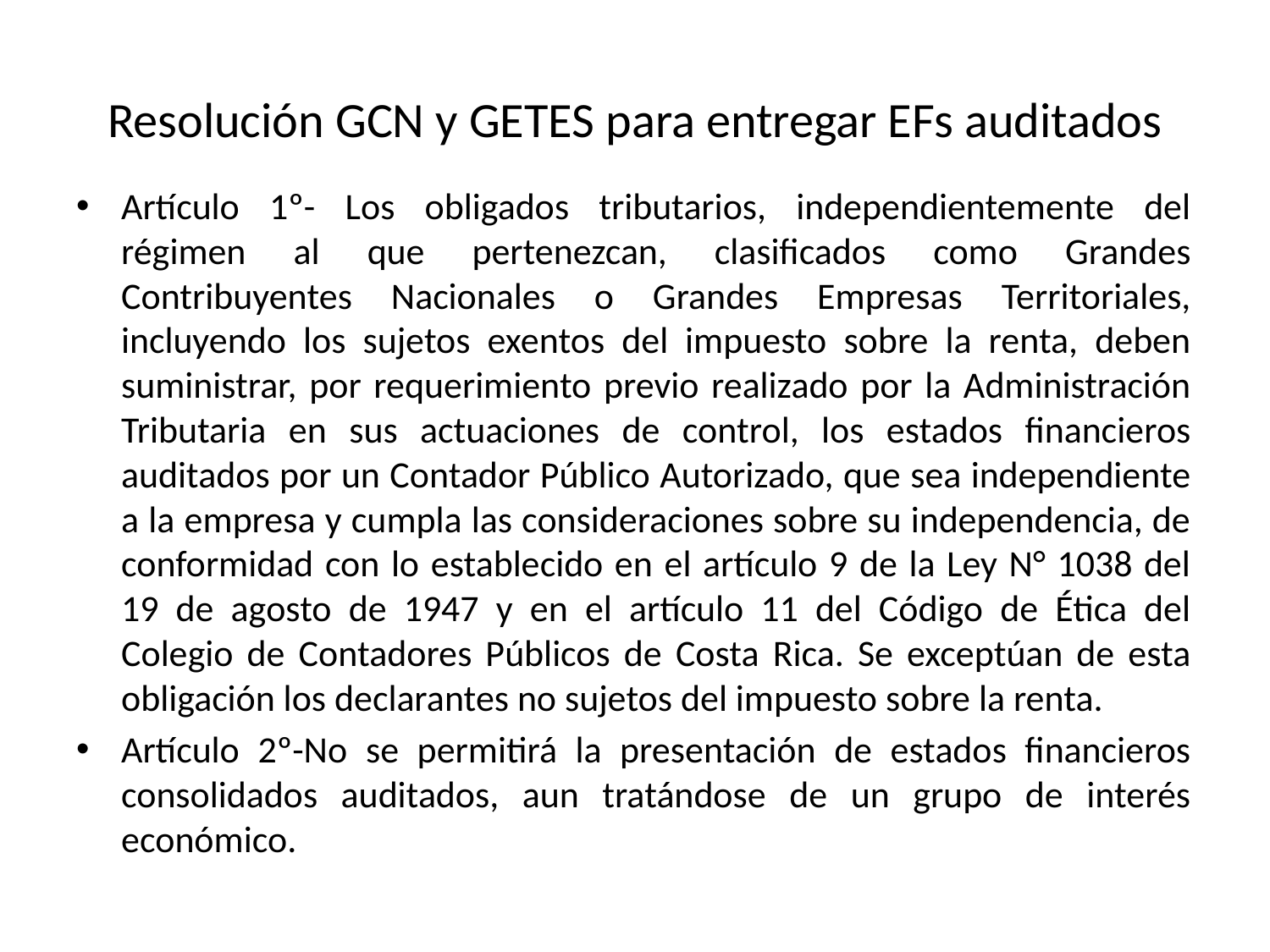

# Resolución GCN y GETES para entregar EFs auditados
Artículo 1º- Los obligados tributarios, independientemente del régimen al que pertenezcan, clasificados como Grandes Contribuyentes Nacionales o Grandes Empresas Territoriales, incluyendo los sujetos exentos del impuesto sobre la renta, deben suministrar, por requerimiento previo realizado por la Administración Tributaria en sus actuaciones de control, los estados financieros auditados por un Contador Público Autorizado, que sea independiente a la empresa y cumpla las consideraciones sobre su independencia, de conformidad con lo establecido en el artículo 9 de la Ley N° 1038 del 19 de agosto de 1947 y en el artículo 11 del Código de Ética del Colegio de Contadores Públicos de Costa Rica. Se exceptúan de esta obligación los declarantes no sujetos del impuesto sobre la renta.
Artículo 2º-No se permitirá la presentación de estados financieros consolidados auditados, aun tratándose de un grupo de interés económico.